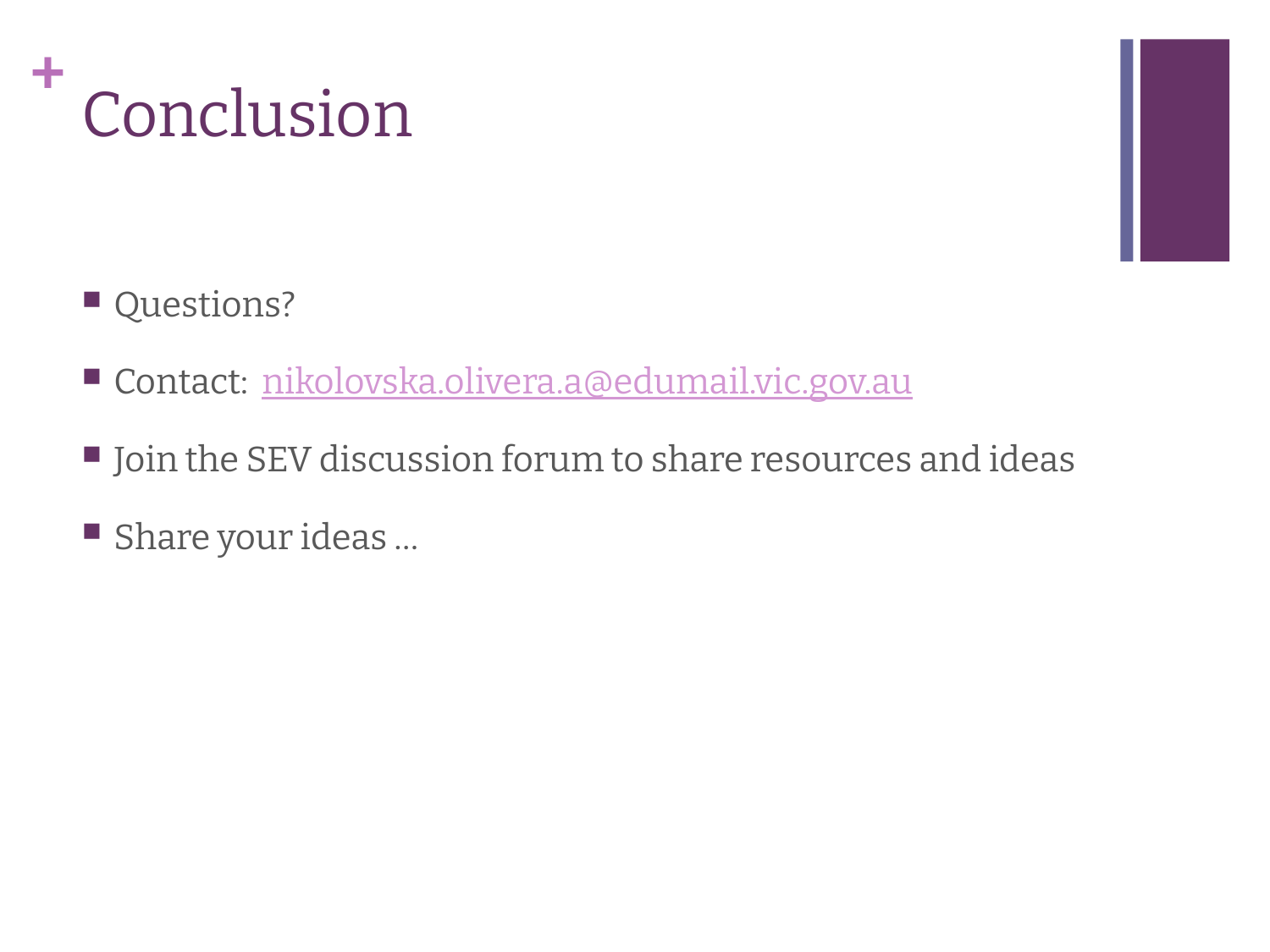

# Conclusion
Questions?
Contact:  nikolovska.olivera.a@edumail.vic.gov.au
Join the SEV discussion forum to share resources and ideas
Share your ideas …